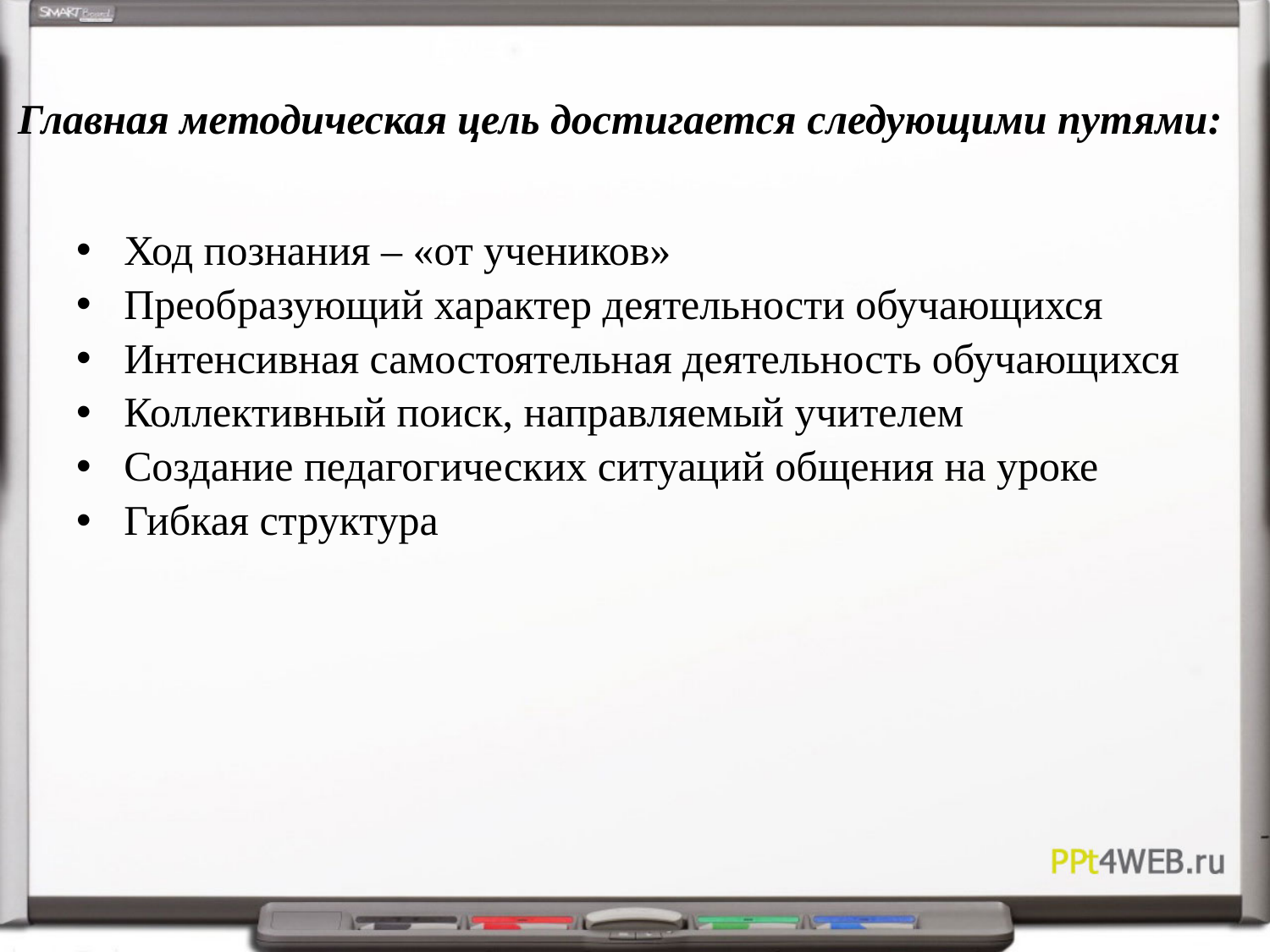

# Главная методическая цель достигается следующими путями:
Ход познания – «от учеников»
Преобразующий характер деятельности обучающихся
Интенсивная самостоятельная деятельность обучающихся
Коллективный поиск, направляемый учителем
Создание педагогических ситуаций общения на уроке
Гибкая структура